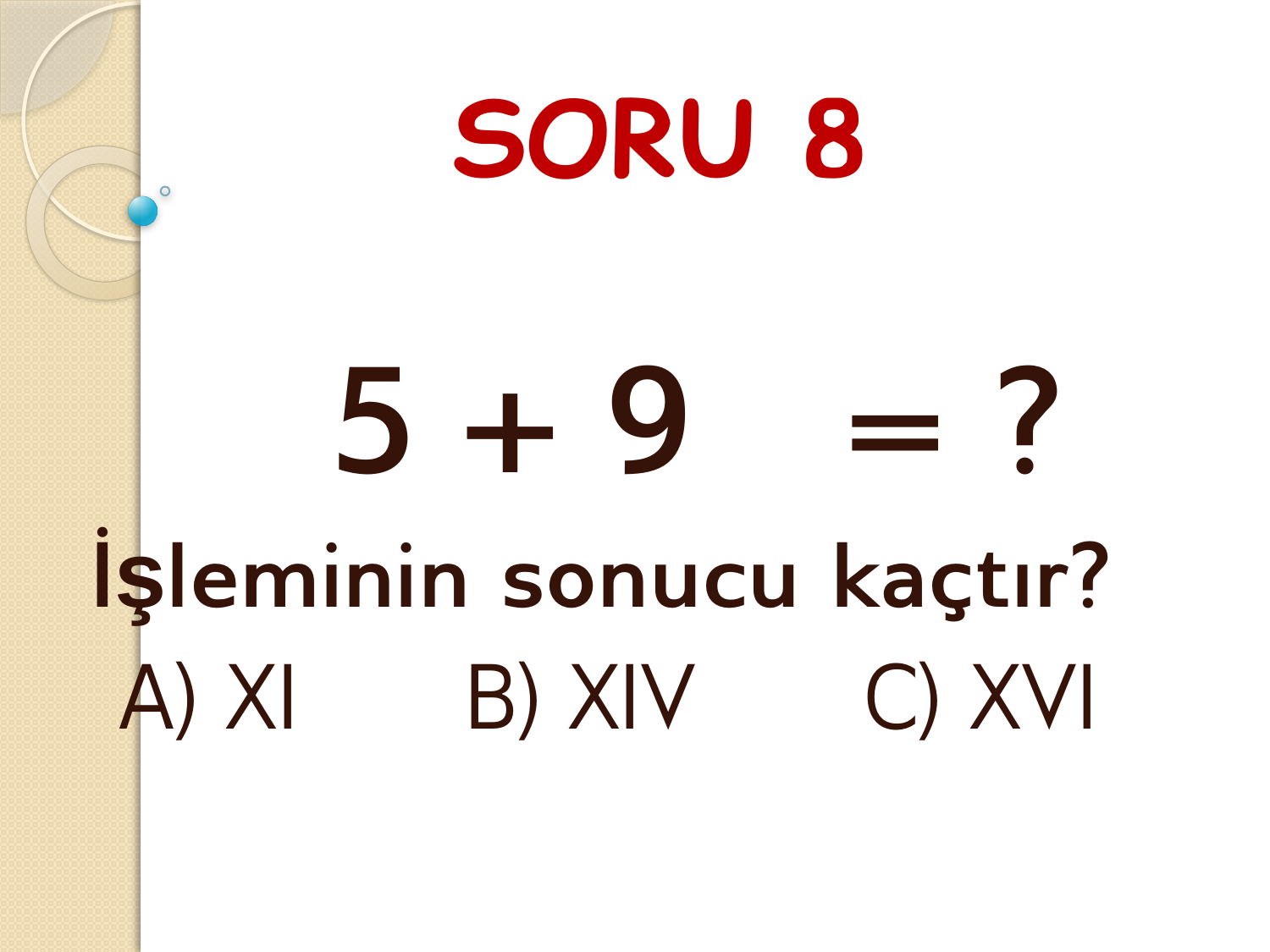

# SORU 8

        5 + 9   = ?
İşleminin sonucu kaçtır?
 A) XI      B) XIV      C) XVI